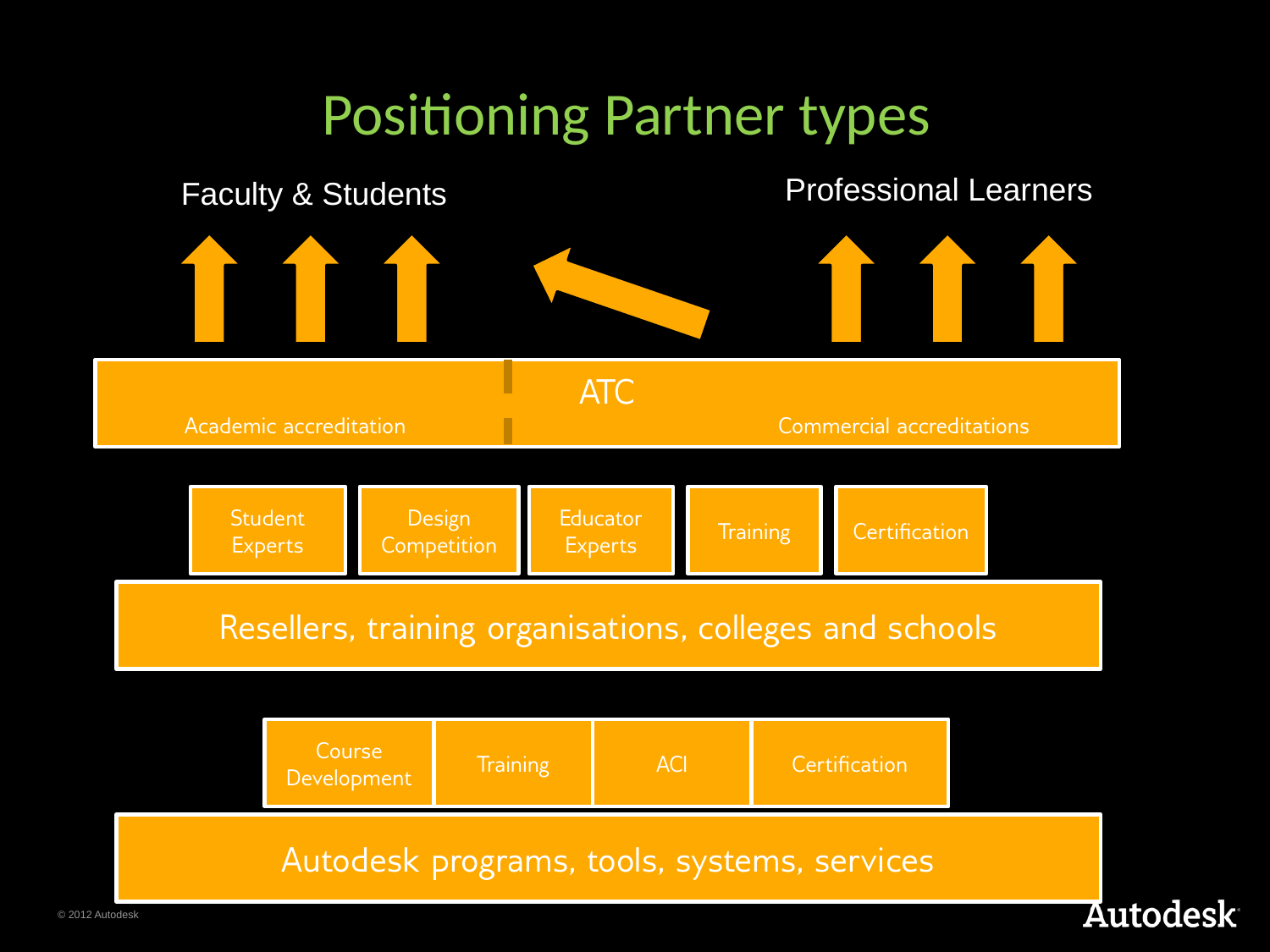

# Positioning Partner types
Professional Learners
Faculty & Students

ATC
Academic accreditation                                                       Commercial accreditations
Student Experts
Design Competition
Educator Experts
Training
Certification
Resellers, training organisations, colleges and schools
Certification
Course Development
Training
ACI
Autodesk programs, tools, systems, services